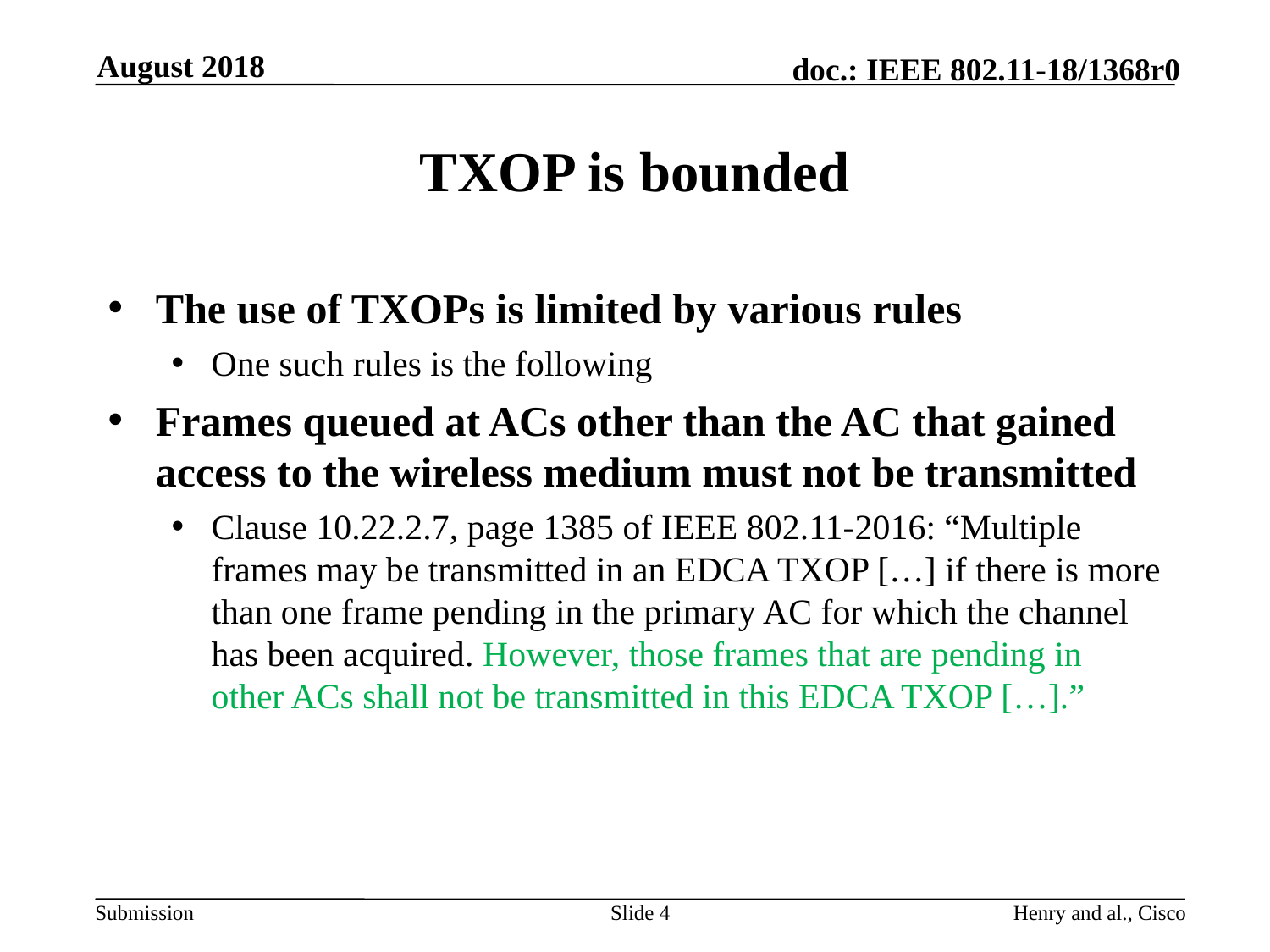

August 2018
# TXOP is bounded
The use of TXOPs is limited by various rules
One such rules is the following
Frames queued at ACs other than the AC that gained access to the wireless medium must not be transmitted
Clause 10.22.2.7, page 1385 of IEEE 802.11-2016: “Multiple frames may be transmitted in an EDCA TXOP […] if there is more than one frame pending in the primary AC for which the channel has been acquired. However, those frames that are pending in other ACs shall not be transmitted in this EDCA TXOP […].”
Slide 4
Henry and al., Cisco